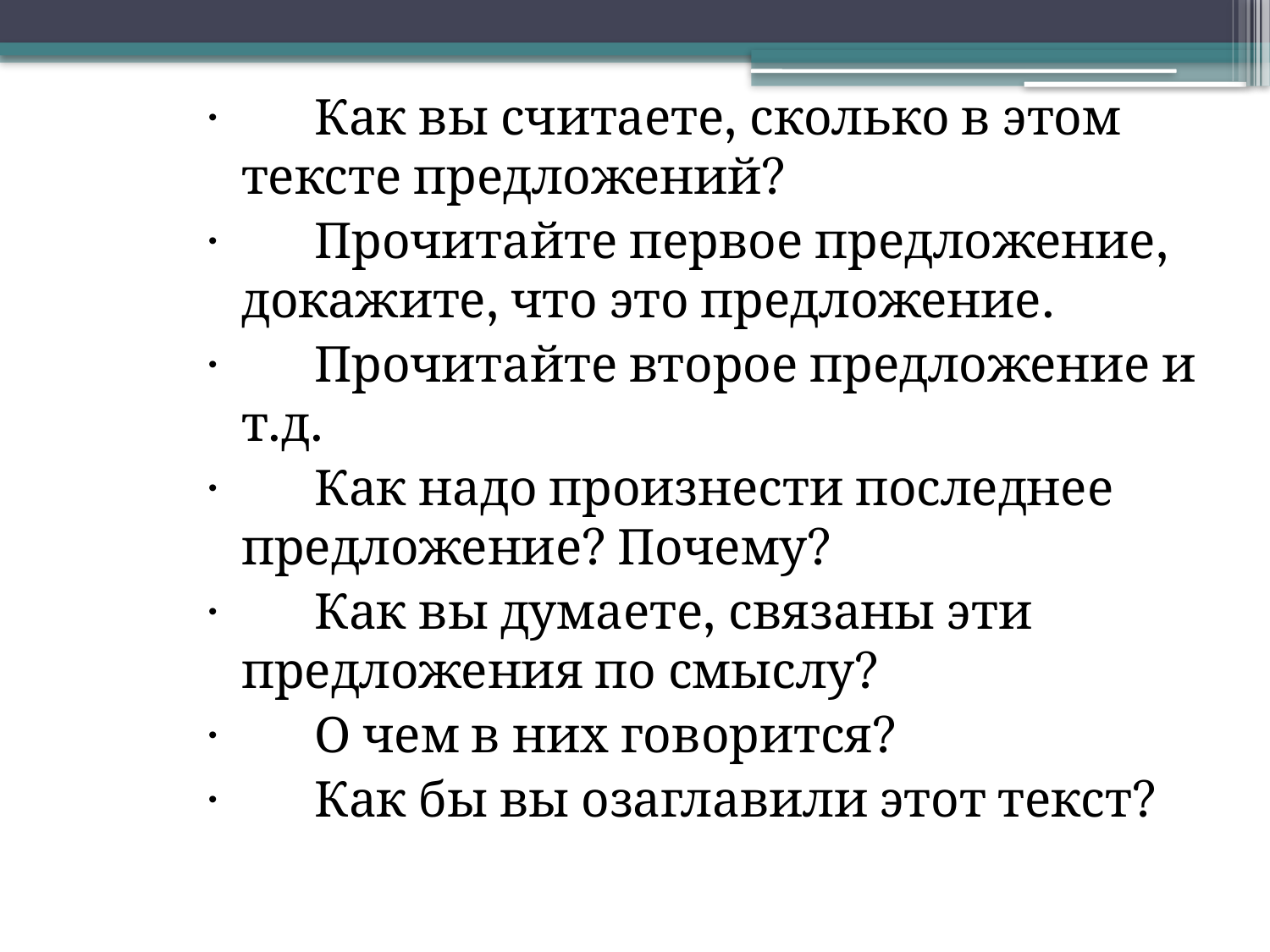

·        Как вы считаете, сколько в этом тексте предложений?
·        Прочитайте первое предложение, докажите, что это предложение.
·        Прочитайте второе предложение и т.д.
·        Как надо произнести последнее предложение? Почему?
·        Как вы думаете, связаны эти предложения по смыслу?
·        О чем в них говорится?
·        Как бы вы озаглавили этот текст?